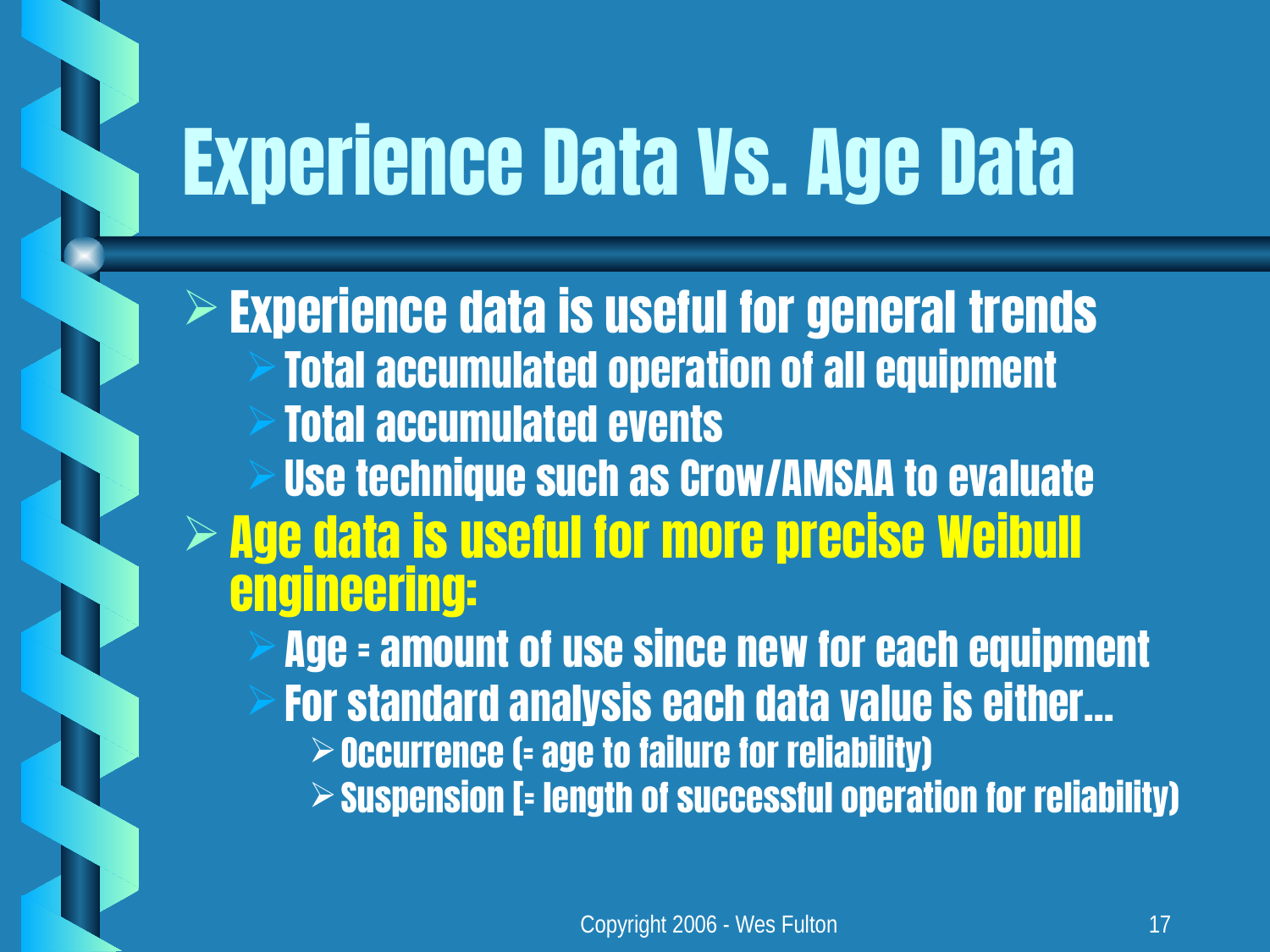

# Experience Data Vs. Age Data
Experience data is useful for general trends
Total accumulated operation of all equipment
Total accumulated events
Use technique such as Crow/AMSAA to evaluate
Age data is useful for more precise Weibull engineering:
Age = amount of use since new for each equipment
For standard analysis each data value is either…
Occurrence (= age to failure for reliability)
Suspension [= length of successful operation for reliability)
Copyright 2006 - Wes Fulton
17